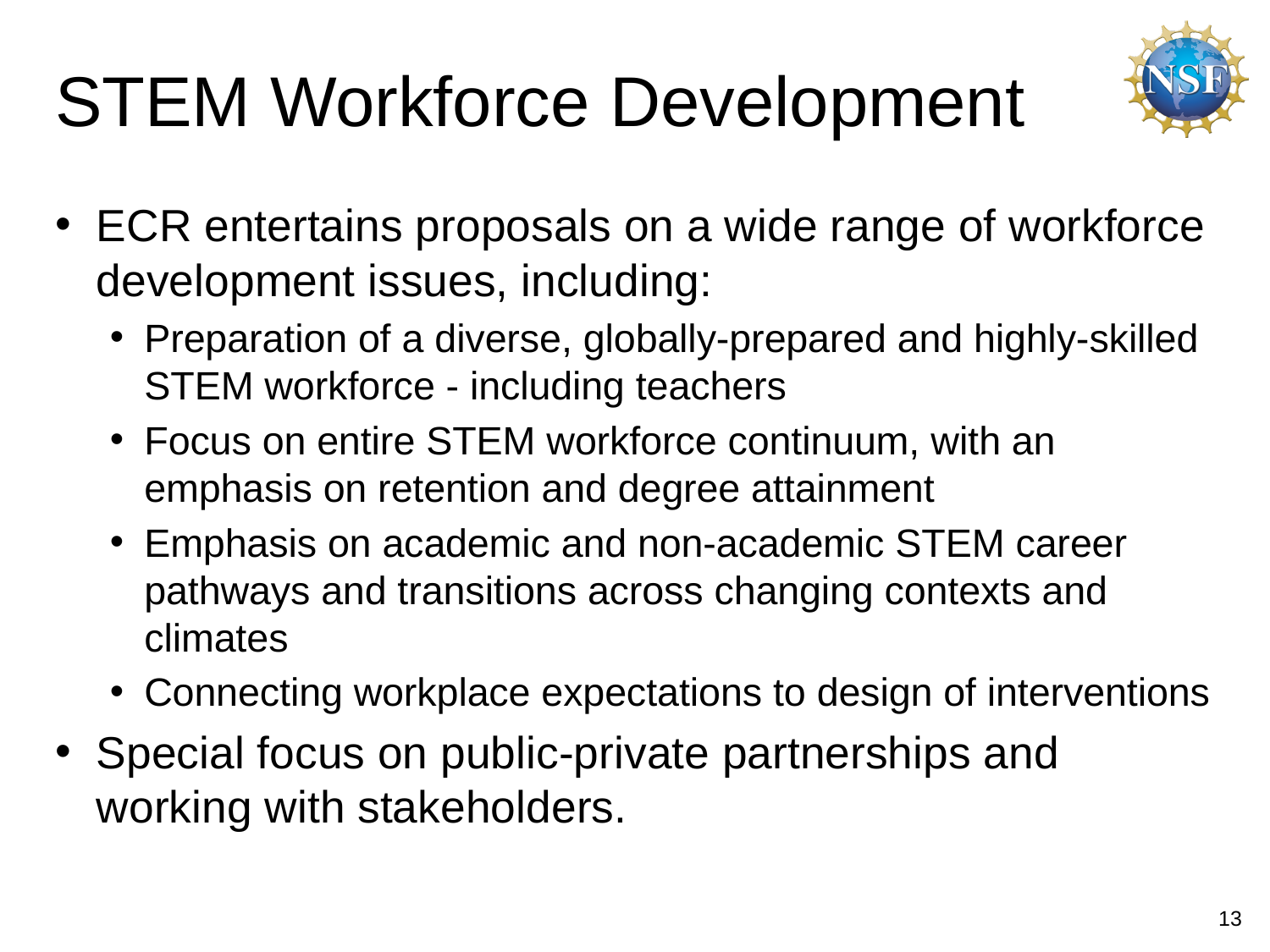

# STEM Workforce Development
ECR entertains proposals on a wide range of workforce development issues, including:
Preparation of a diverse, globally-prepared and highly-skilled STEM workforce - including teachers
Focus on entire STEM workforce continuum, with an emphasis on retention and degree attainment
Emphasis on academic and non-academic STEM career pathways and transitions across changing contexts and climates
Connecting workplace expectations to design of interventions
Special focus on public-private partnerships and working with stakeholders.